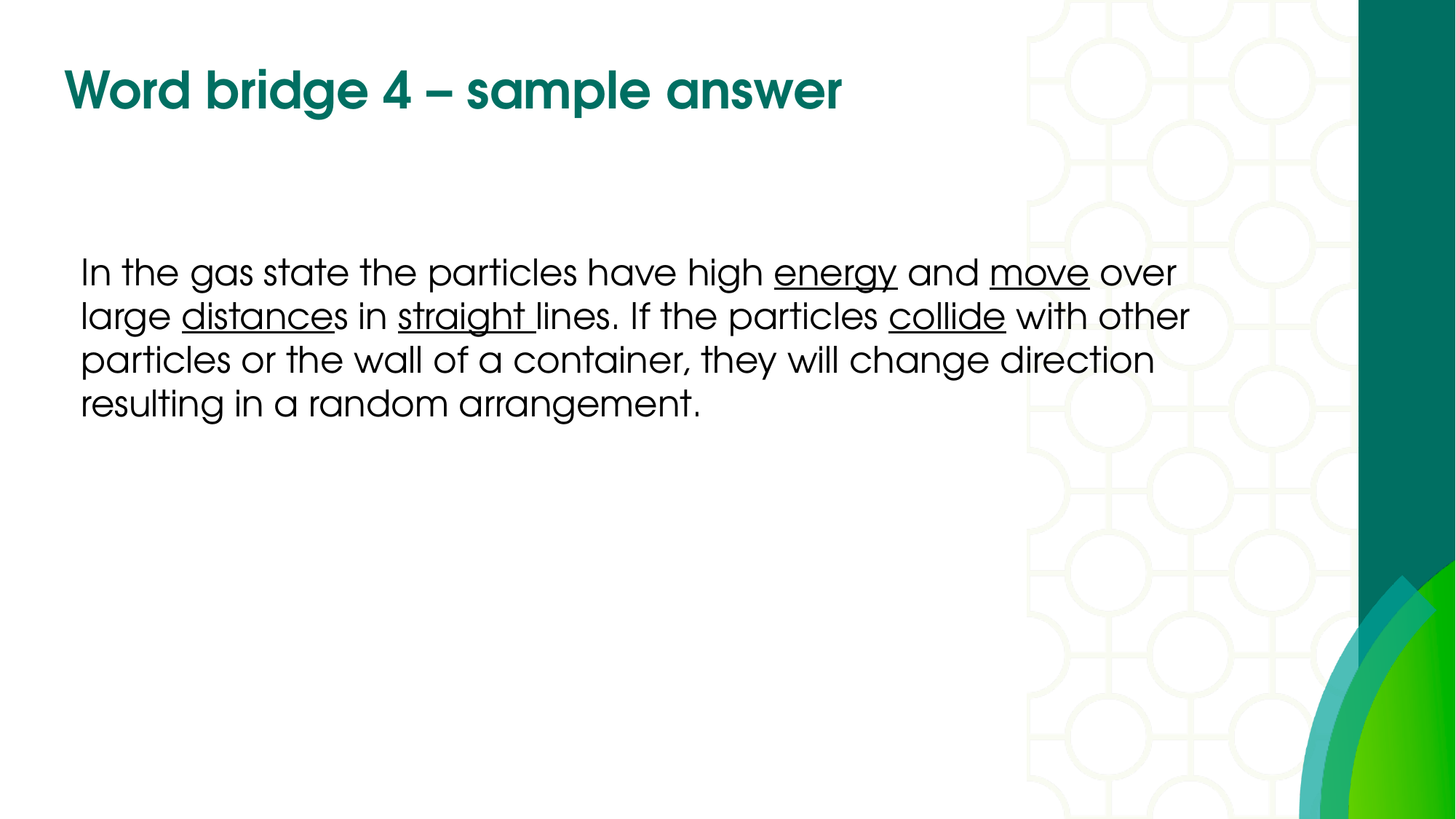

# Word bridge 4 – sample answer
In the gas state the particles have high energy and move over large distances in straight lines. If the particles collide with other particles or the wall of a container, they will change direction resulting in a random arrangement.